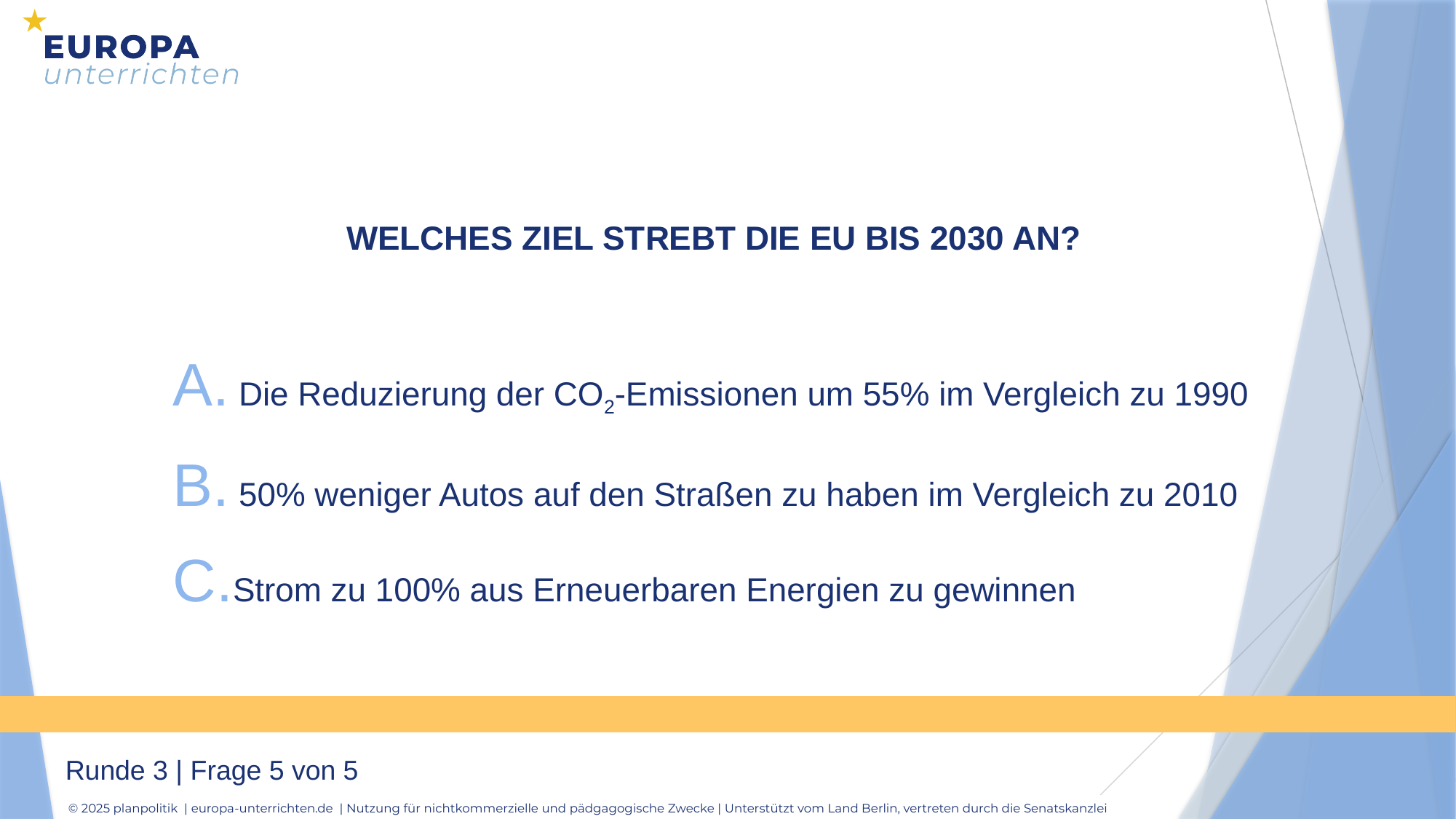

WELCHES ZIEL STREBT DIE EU BIS 2030 AN?

 Die Reduzierung der CO2-Emissionen um 55% im Vergleich zu 1990
 50% weniger Autos auf den Straßen zu haben im Vergleich zu 2010
Strom zu 100% aus Erneuerbaren Energien zu gewinnen

Runde 3 | Frage 5 von 5